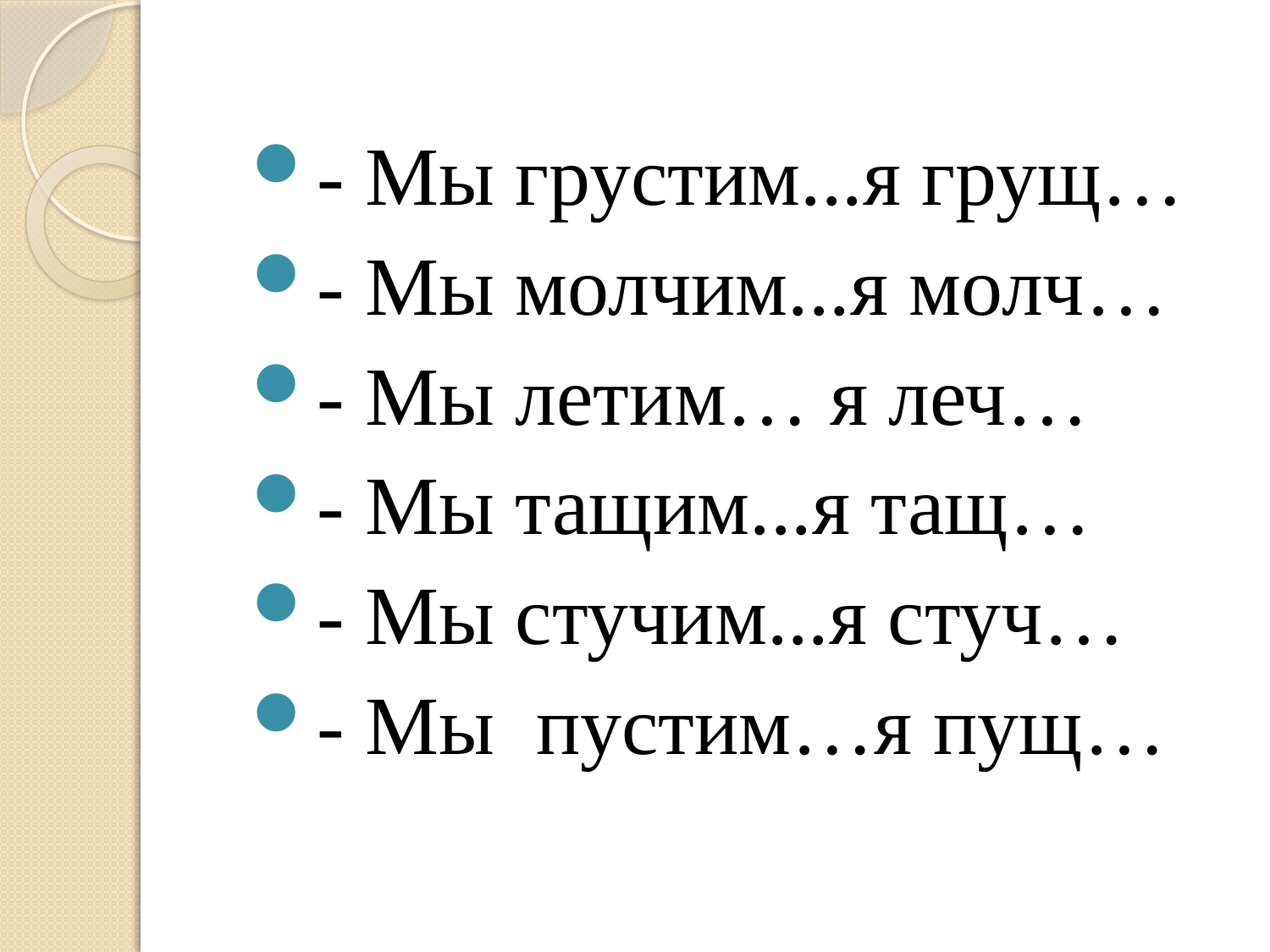

#
- Мы грустим...я грущ…
- Мы молчим...я молч…
- Мы летим… я леч…
- Мы тащим...я тащ…
- Мы стучим...я стуч…
- Мы  пустим…я пущ…